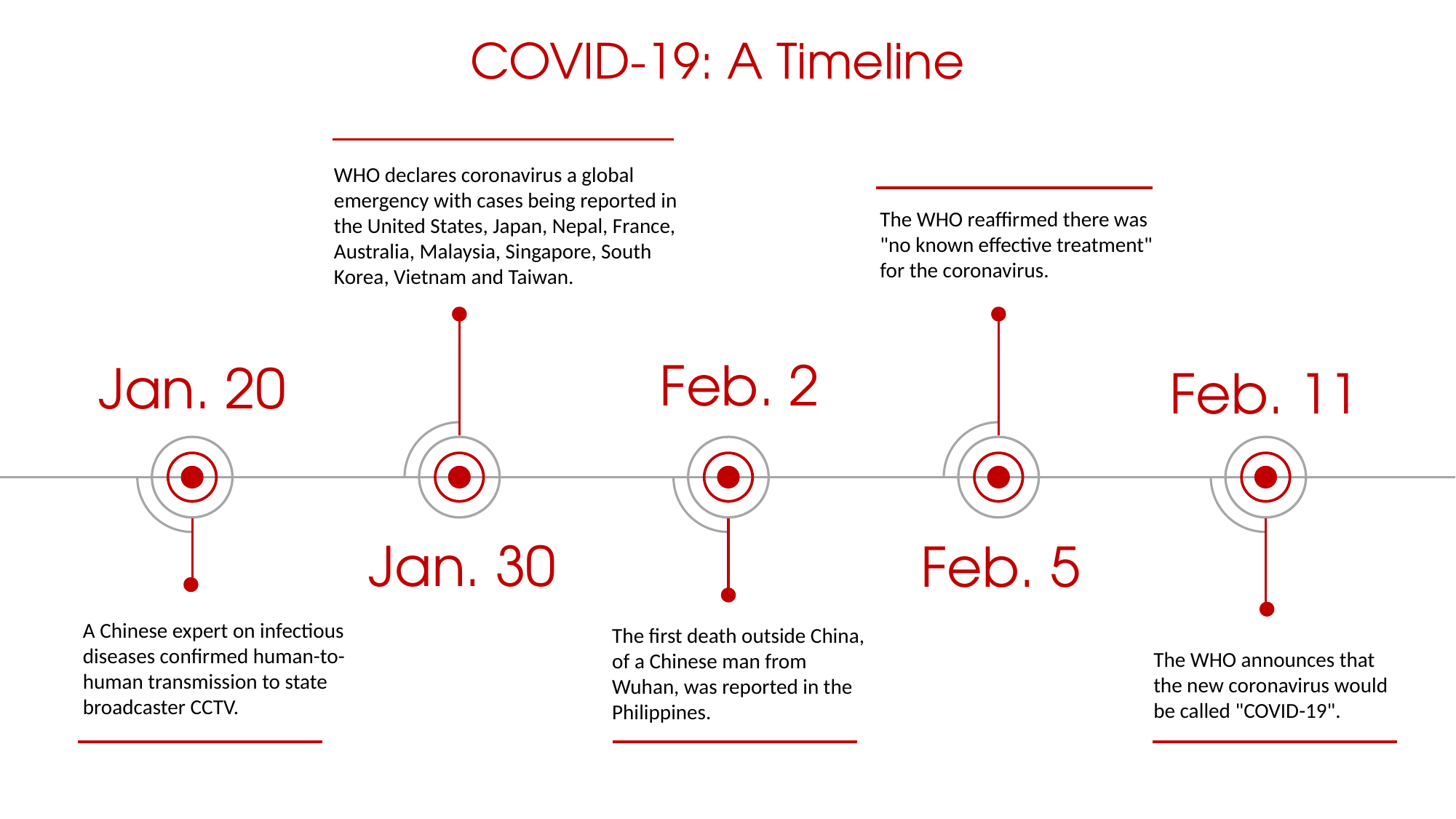

COVID-19: A Timeline
WHO declares coronavirus a global emergency with cases being reported in the United States, Japan, Nepal, France, Australia, Malaysia, Singapore, South Korea, Vietnam and Taiwan.
The WHO reaffirmed there was "no known effective treatment" for the coronavirus.

Feb. 2
Jan. 20
Feb. 11

Jan. 30
Feb. 5

A Chinese expert on infectious diseases confirmed human-to-human transmission to state broadcaster CCTV.
The first death outside China, of a Chinese man from Wuhan, was reported in the Philippines.
The WHO announces that the new coronavirus would be called "COVID-19".